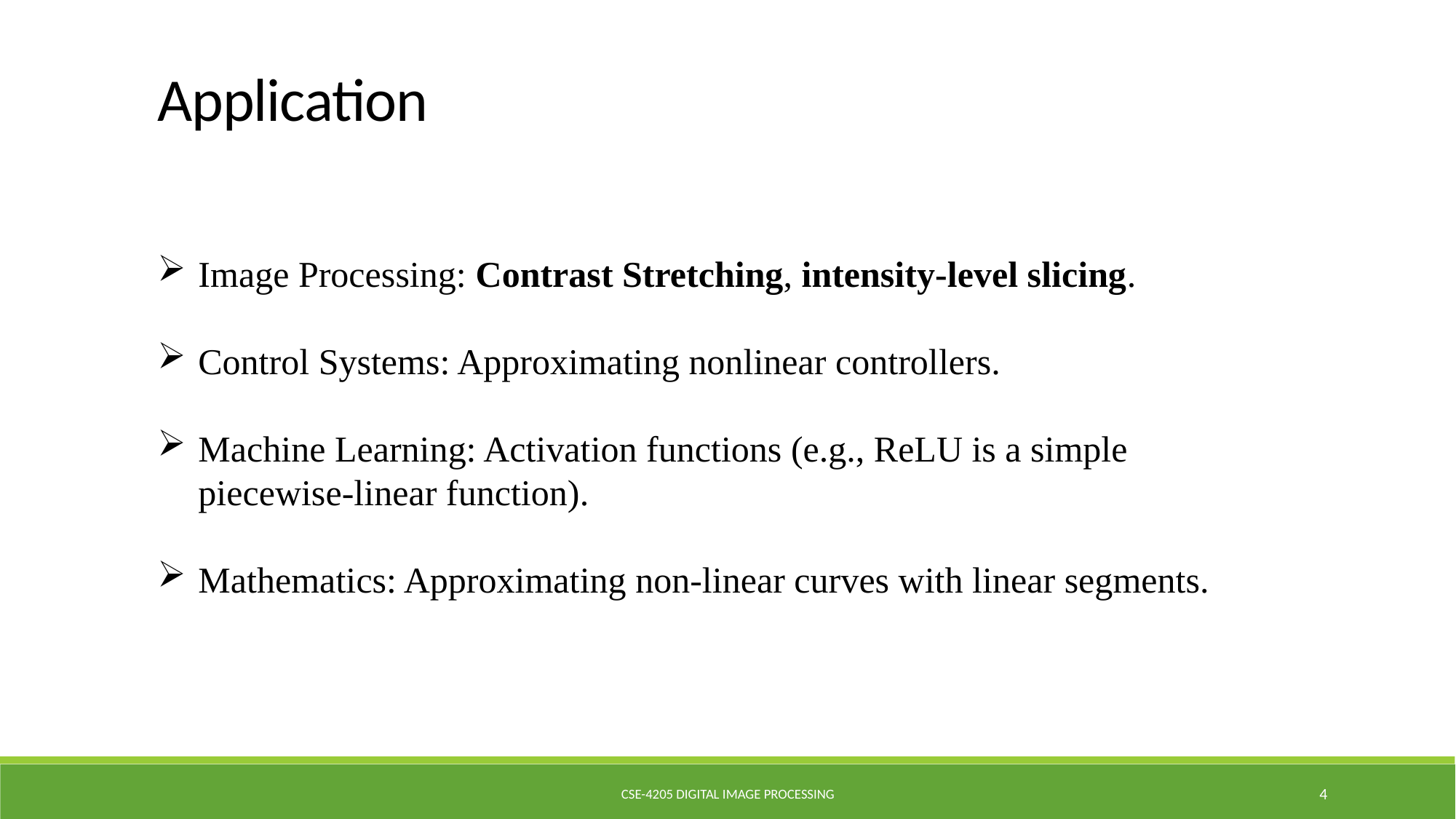

Application

Image Processing: Contrast Stretching, intensity-level slicing.

Control Systems: Approximating nonlinear controllers.

Machine Learning: Activation functions (e.g., ReLU is a simple piecewise-linear function).

Mathematics: Approximating non-linear curves with linear segments.
CSE-4205 Digital Image Processing
4